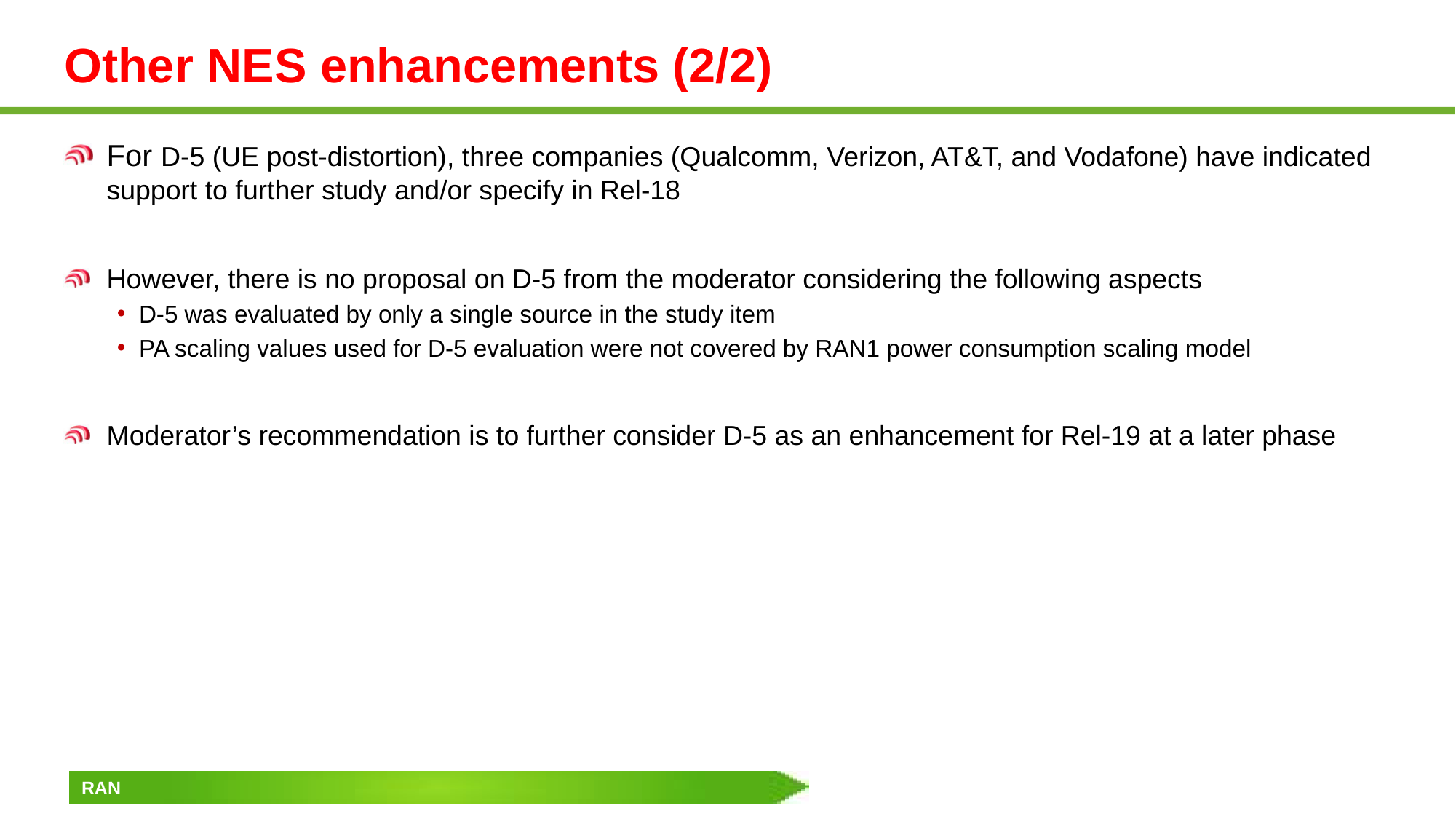

# Other NES enhancements (2/2)
For D-5 (UE post-distortion), three companies (Qualcomm, Verizon, AT&T, and Vodafone) have indicated support to further study and/or specify in Rel-18

However, there is no proposal on D-5 from the moderator considering the following aspects
D-5 was evaluated by only a single source in the study item
PA scaling values used for D-5 evaluation were not covered by RAN1 power consumption scaling model

Moderator’s recommendation is to further consider D-5 as an enhancement for Rel-19 at a later phase